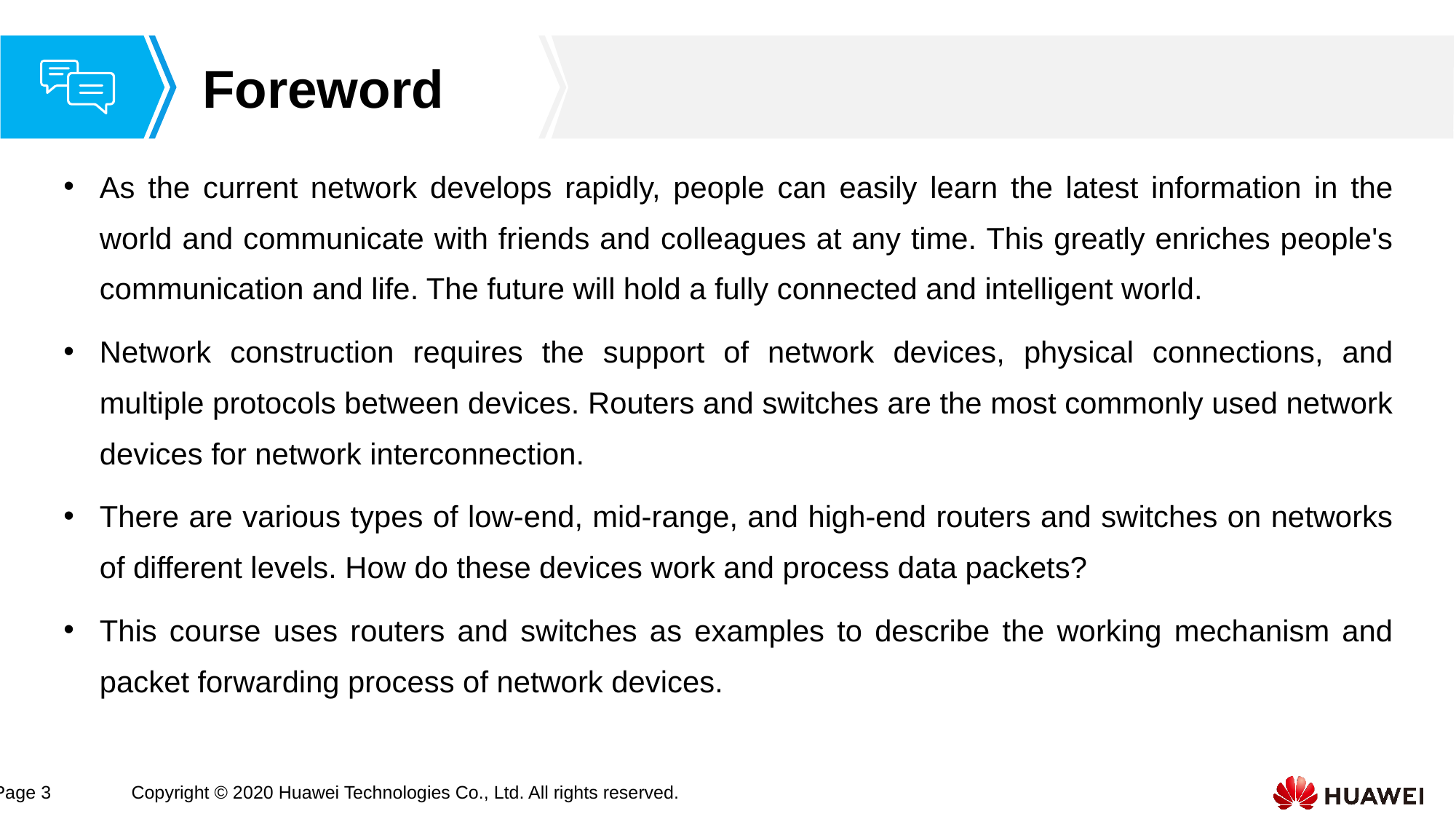

As the current network develops rapidly, people can easily learn the latest information in the world and communicate with friends and colleagues at any time. This greatly enriches people's communication and life. The future will hold a fully connected and intelligent world.
Network construction requires the support of network devices, physical connections, and multiple protocols between devices. Routers and switches are the most commonly used network devices for network interconnection.
There are various types of low-end, mid-range, and high-end routers and switches on networks of different levels. How do these devices work and process data packets?
This course uses routers and switches as examples to describe the working mechanism and packet forwarding process of network devices.